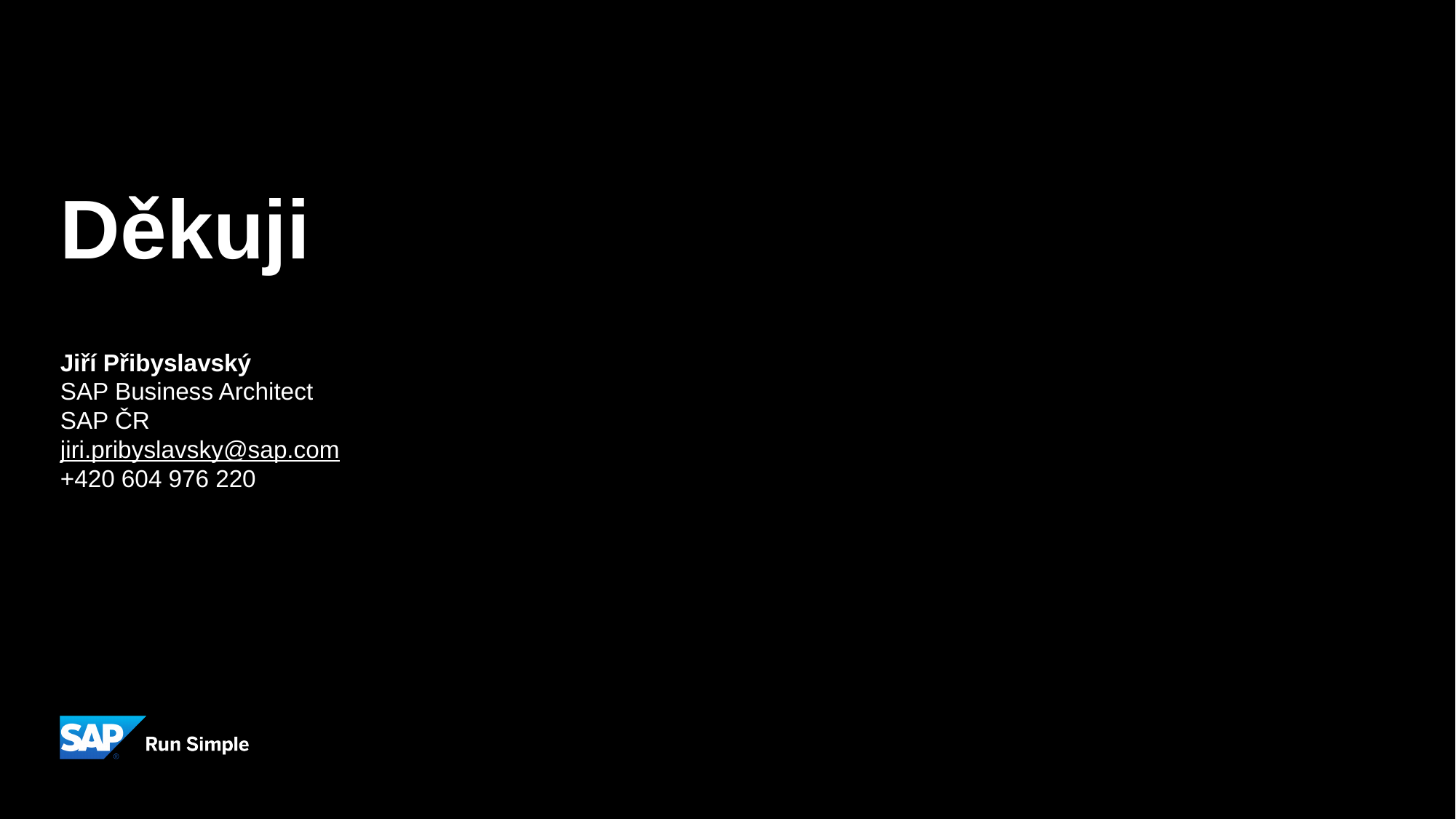

# Děkuji
Jiří Přibyslavský
SAP Business Architect
SAP ČR
jiri.pribyslavsky@sap.com
+420 604 976 220